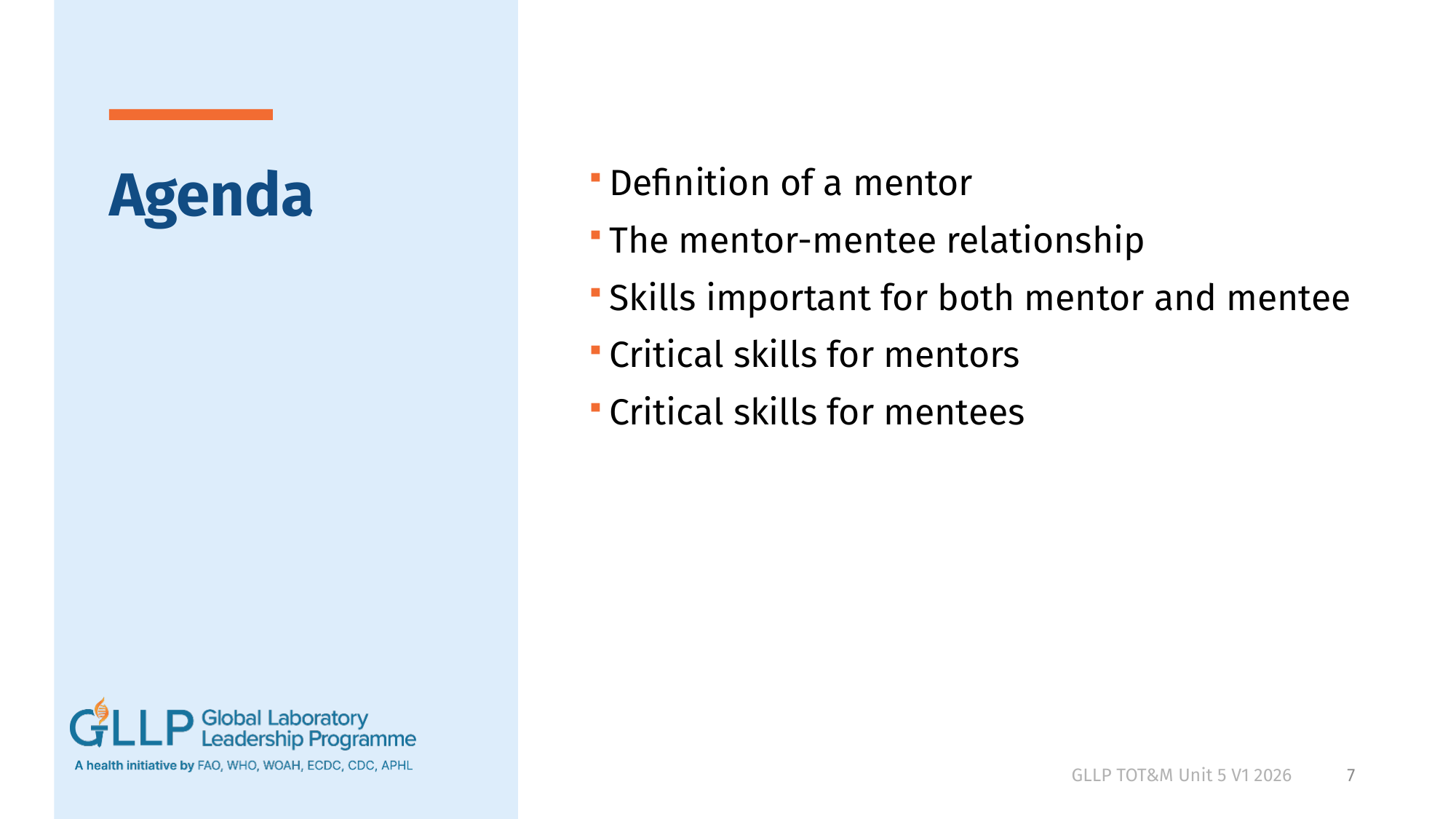

# Agenda
Definition of a mentor
The mentor-mentee relationship
Skills important for both mentor and mentee
Critical skills for mentors
Critical skills for mentees
GLLP TOT&M Unit 5 V1 2026
7